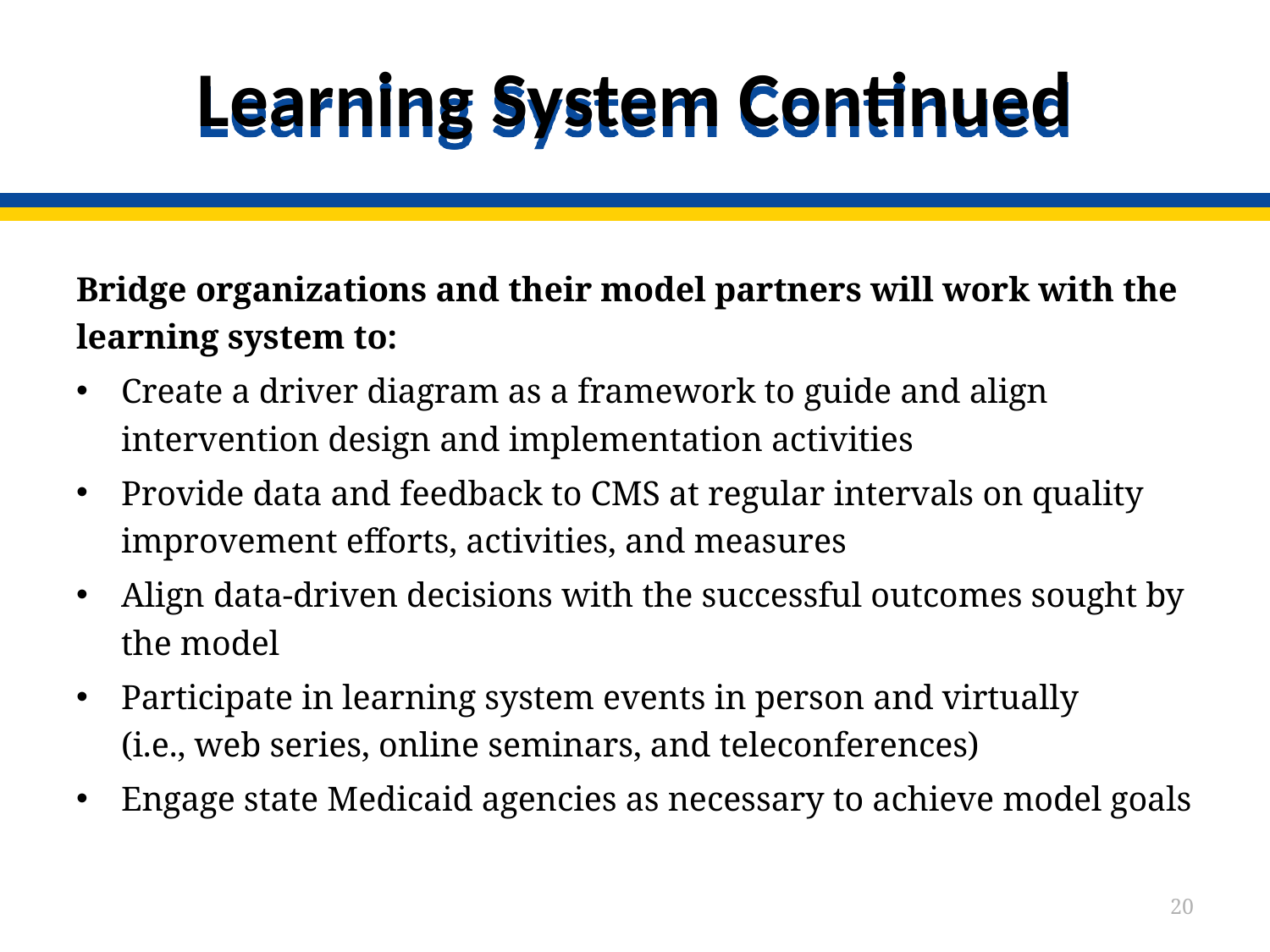

# Learning System Continued
Bridge organizations and their model partners will work with the learning system to:
Create a driver diagram as a framework to guide and align intervention design and implementation activities
Provide data and feedback to CMS at regular intervals on quality improvement efforts, activities, and measures
Align data-driven decisions with the successful outcomes sought by the model
Participate in learning system events in person and virtually
(i.e., web series, online seminars, and teleconferences)
Engage state Medicaid agencies as necessary to achieve model goals
20